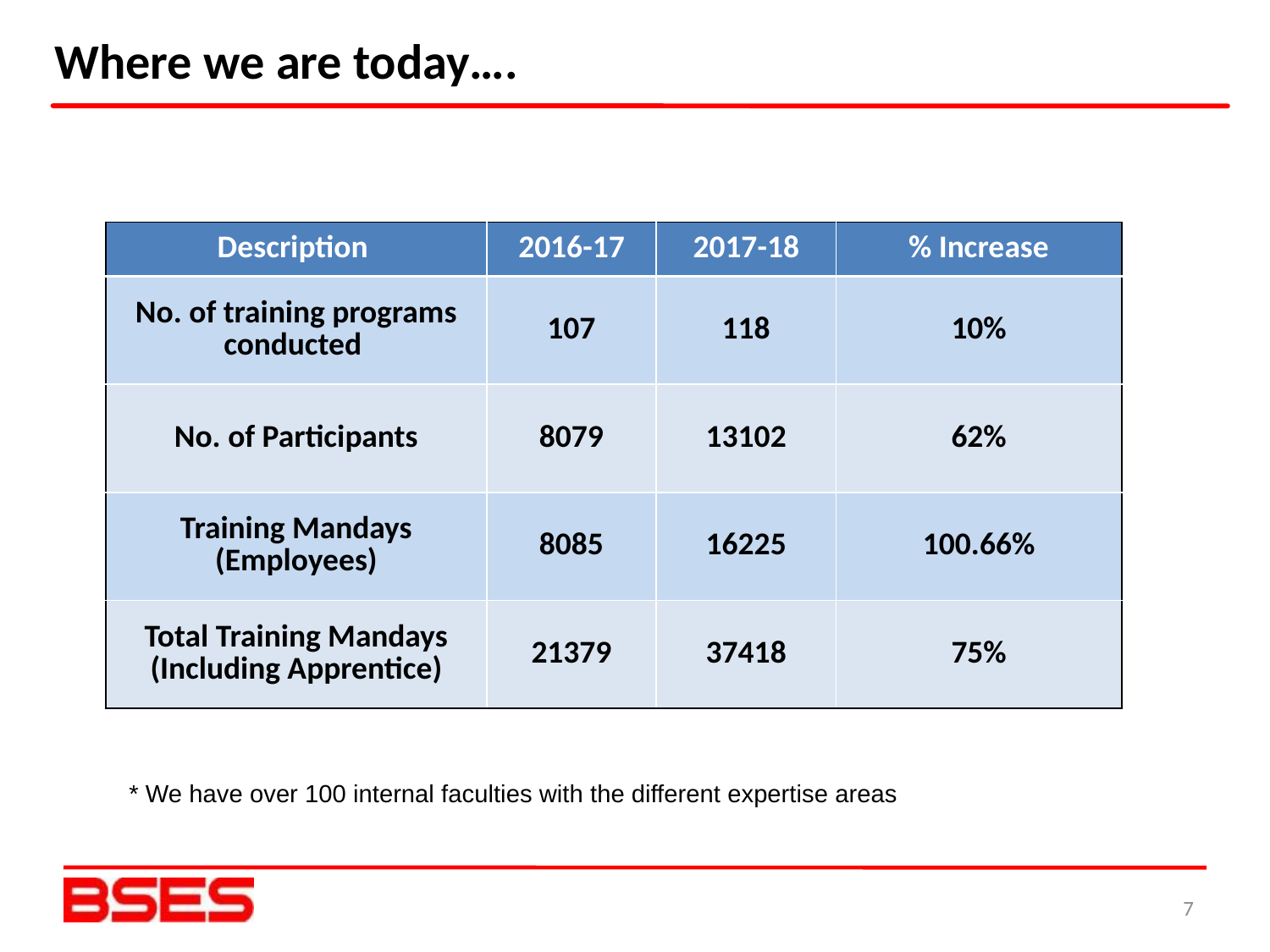

Where we are today….
| Description | 2016-17 | 2017-18 | % Increase |
| --- | --- | --- | --- |
| No. of training programs conducted | 107 | 118 | 10% |
| No. of Participants | 8079 | 13102 | 62% |
| Training Mandays (Employees) | 8085 | 16225 | 100.66% |
| Total Training Mandays (Including Apprentice) | 21379 | 37418 | 75% |
* We have over 100 internal faculties with the different expertise areas
7